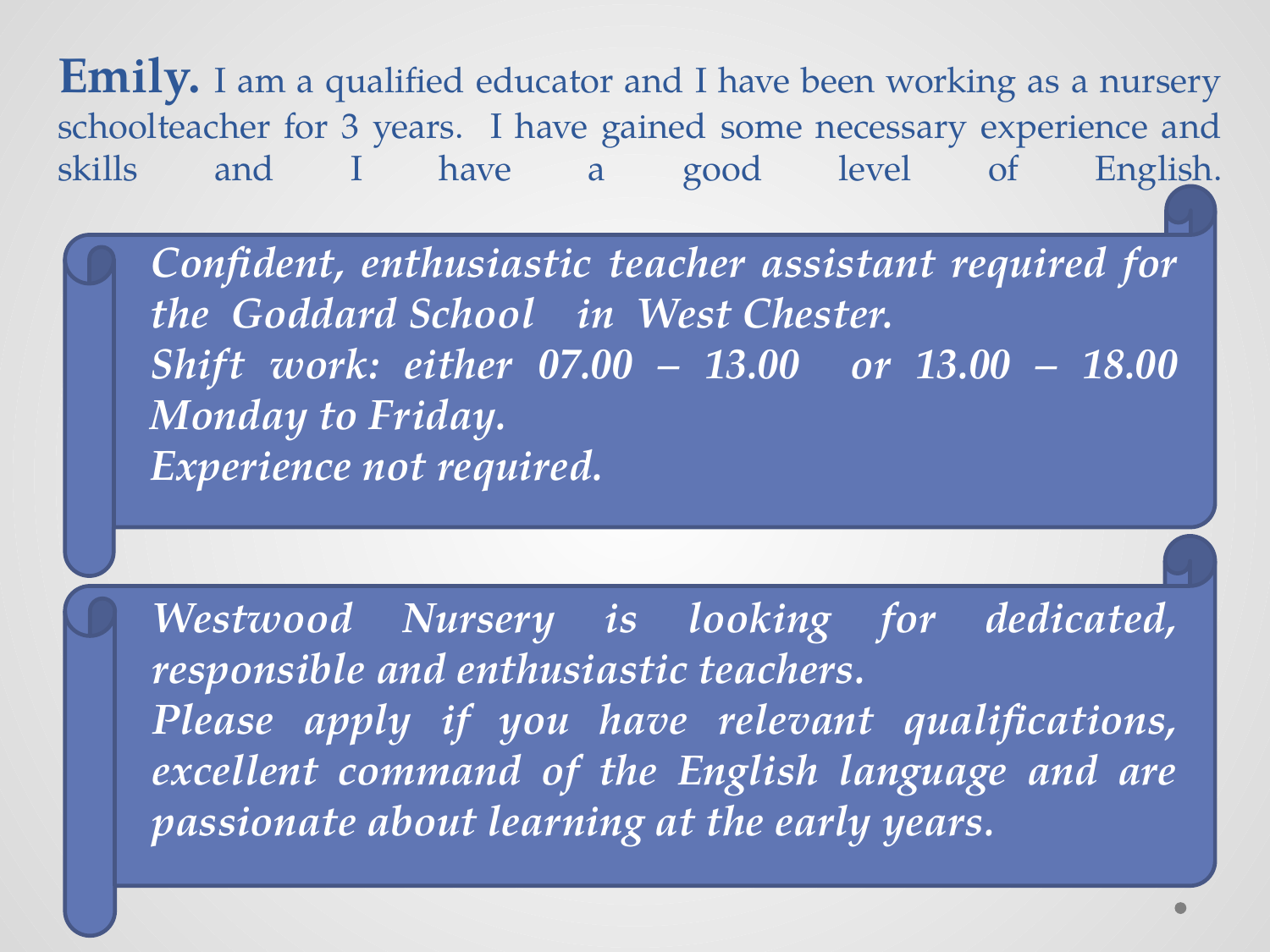

# Emily. I am a qualified educator and I have been working as a nursery schoolteacher for 3 years.  I have gained some necessary experience and skills and I have a good level of English.
Confident, enthusiastic teacher assistant required for the  Goddard School    in  West Chester.
Shift work: either 07.00 – 13.00  or 13.00 – 18.00 Monday to Friday.
Experience not required.

Westwood Nursery is looking for dedicated, responsible and enthusiastic teachers.
Please apply if you have relevant qualifications, excellent command of the English language and are passionate about learning at the early years.